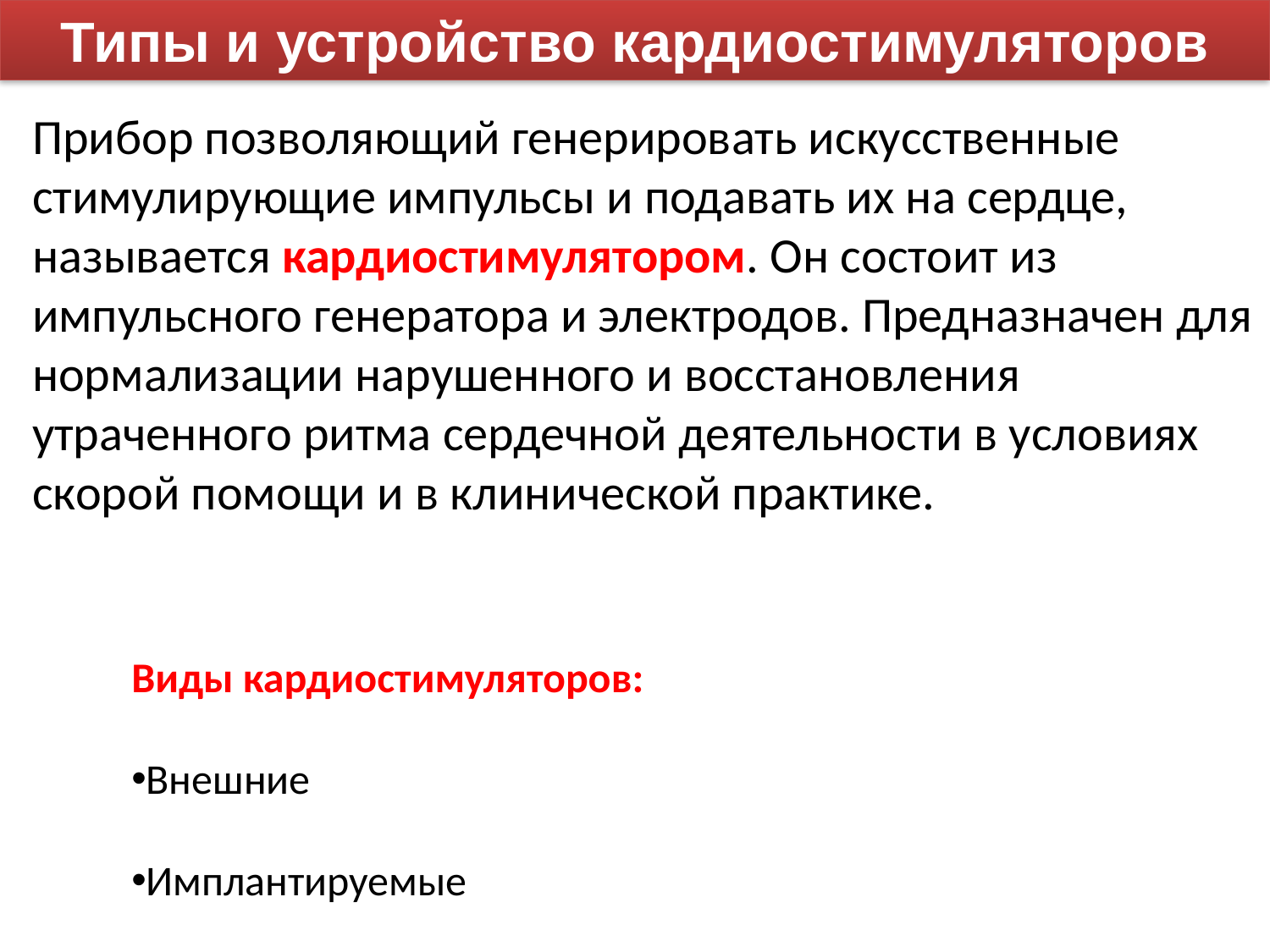

Типы и устройство кардиостимуляторов
Прибор позволяющий генерировать искусственные стимулирующие импульсы и подавать их на сердце, называется кардиостимулятором. Он состоит из импульсного генератора и электродов. Предназначен для нормализации нарушенного и восстановления утраченного ритма сердечной деятельности в условиях скорой помощи и в клинической практике.
Виды кардиостимуляторов:

Внешние

Имплантируемые